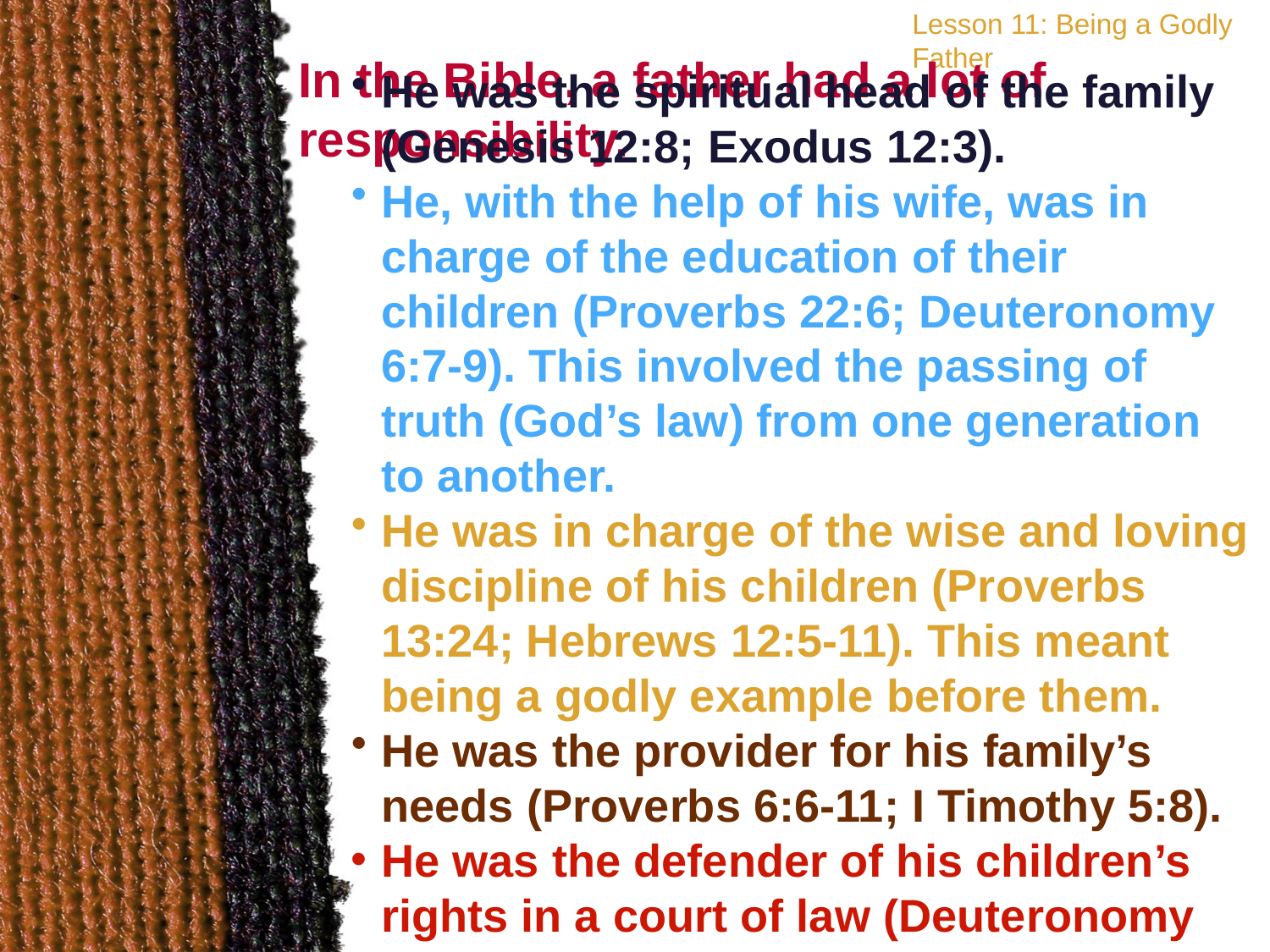

Lesson 11: Being a Godly Father
In the Bible, a father had a lot of responsibility.
He was the spiritual head of the family (Genesis 12:8; Exodus 12:3).
He, with the help of his wife, was in charge of the education of their children (Proverbs 22:6; Deuteronomy 6:7-9). This involved the passing of truth (God’s law) from one generation to another.
He was in charge of the wise and loving discipline of his children (Proverbs 13:24; Hebrews 12:5-11). This meant being a godly example before them.
He was the provider for his family’s needs (Proverbs 6:6-11; I Timothy 5:8).
He was the defender of his children’s rights in a court of law (Deuteronomy 22:13-19).